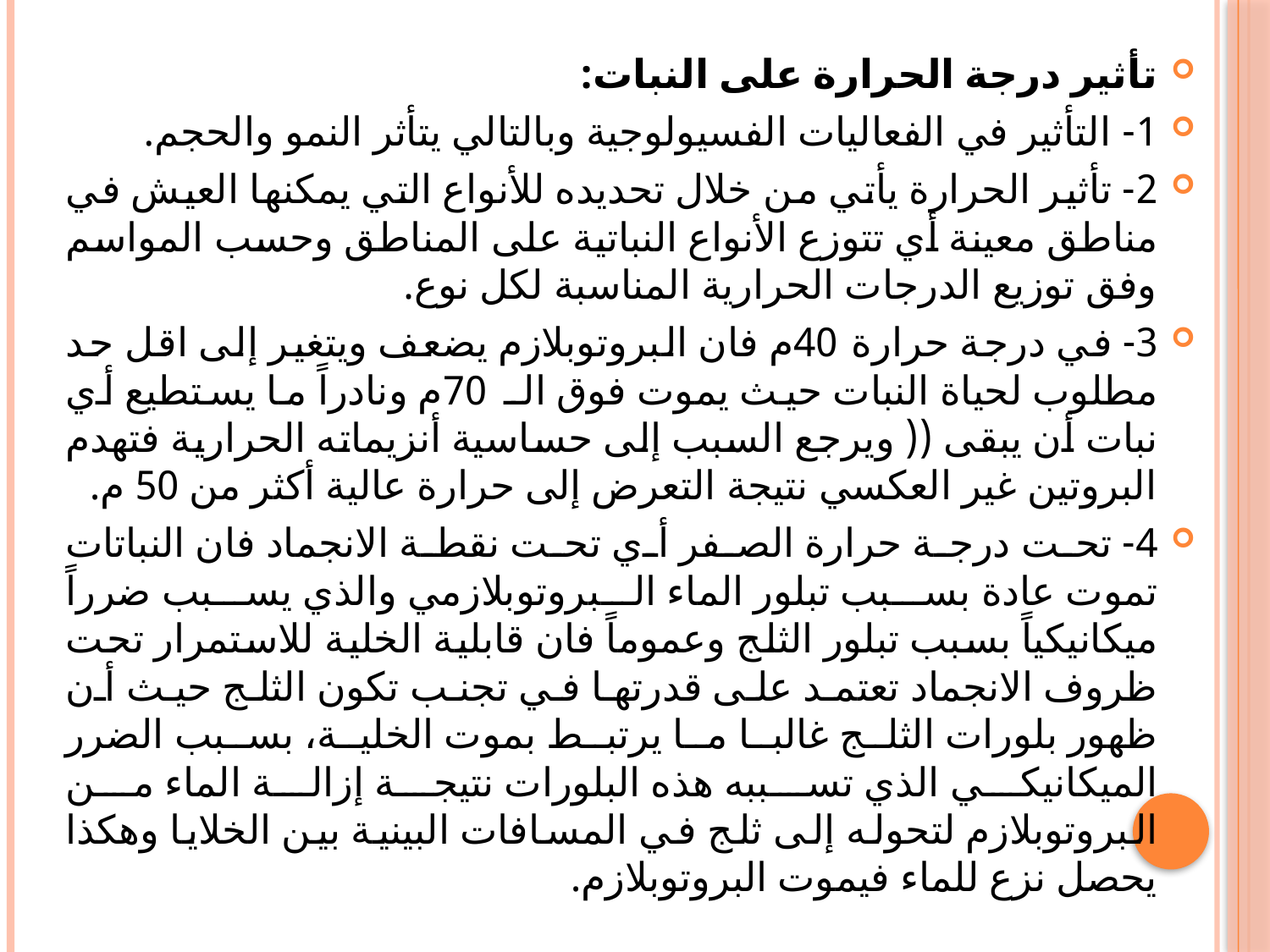

#
تأثير درجة الحرارة على النبات:
1- التأثير في الفعاليات الفسيولوجية وبالتالي يتأثر النمو والحجم.
2- تأثير الحرارة يأتي من خلال تحديده للأنواع التي يمكنها العيش في مناطق معينة أي تتوزع الأنواع النباتية على المناطق وحسب المواسم وفق توزيع الدرجات الحرارية المناسبة لكل نوع.
3- في درجة حرارة 40م فان البروتوبلازم يضعف ويتغير إلى اقل حد مطلوب لحياة النبات حيث يموت فوق الـ 70م ونادراً ما يستطيع أي نبات أن يبقى (( ويرجع السبب إلى حساسية أنزيماته الحرارية فتهدم البروتين غير العكسي نتيجة التعرض إلى حرارة عالية أكثر من 50 م.
4- تحت درجة حرارة الصفر أي تحت نقطة الانجماد فان النباتات تموت عادة بسبب تبلور الماء البروتوبلازمي والذي يسبب ضرراً ميكانيكياً بسبب تبلور الثلج وعموماً فان قابلية الخلية للاستمرار تحت ظروف الانجماد تعتمد على قدرتها في تجنب تكون الثلج حيث أن ظهور بلورات الثلج غالبا ما يرتبط بموت الخلية، بسبب الضرر الميكانيكي الذي تسببه هذه البلورات نتيجة إزالة الماء من البروتوبلازم لتحوله إلى ثلج في المسافات البينية بين الخلايا وهكذا يحصل نزع للماء فيموت البروتوبلازم.